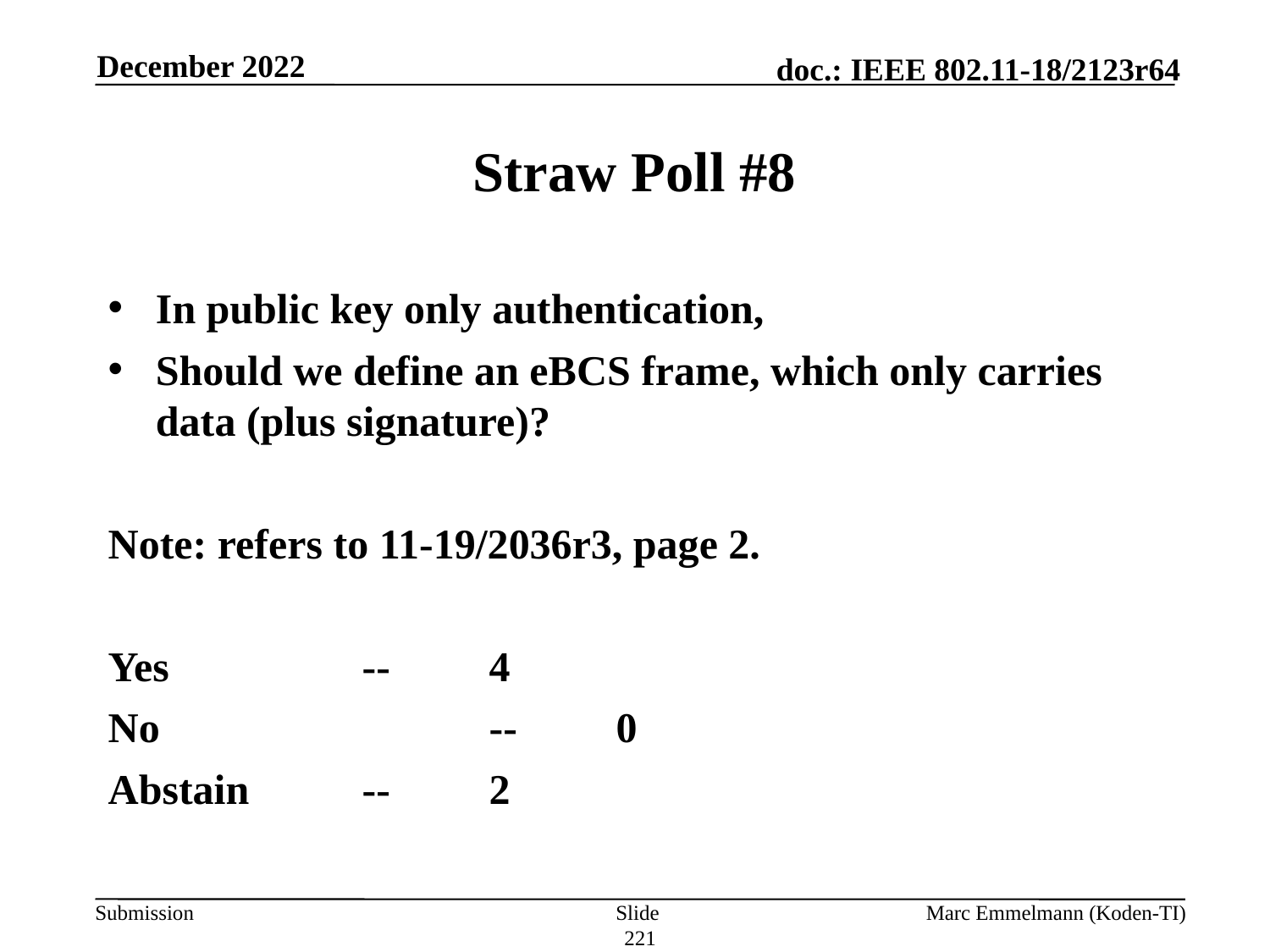

December 2022
# Straw Poll #8
In public key only authentication,
Should we define an eBCS frame, which only carries data (plus signature)?

Note: refers to 11-19/2036r3, page 2.

Yes		--	4
No			--	0
Abstain	--	2
Slide 221
Marc Emmelmann (Koden-TI)